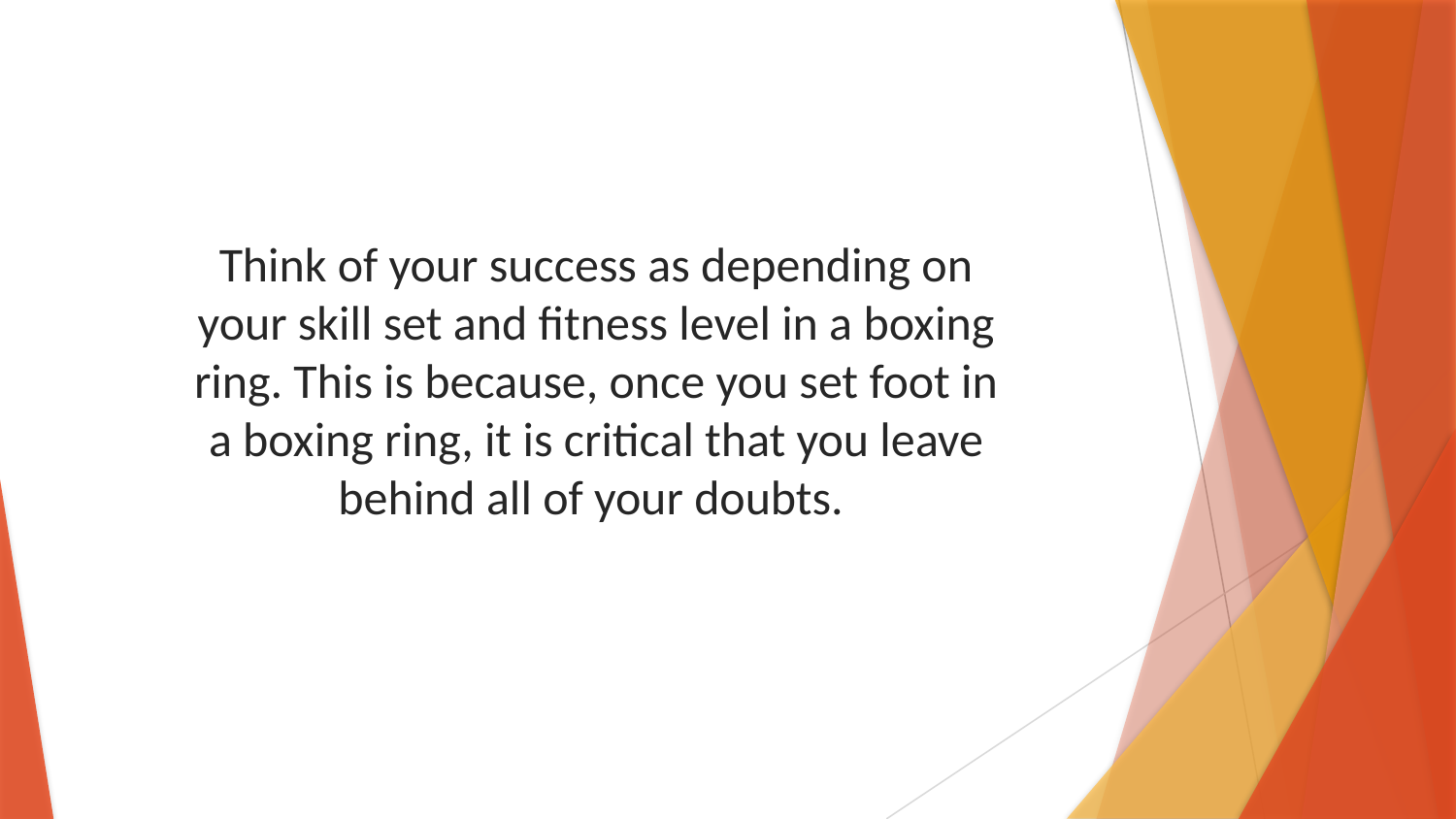

Think of your success as depending on your skill set and fitness level in a boxing ring. This is because, once you set foot in a boxing ring, it is critical that you leave behind all of your doubts.